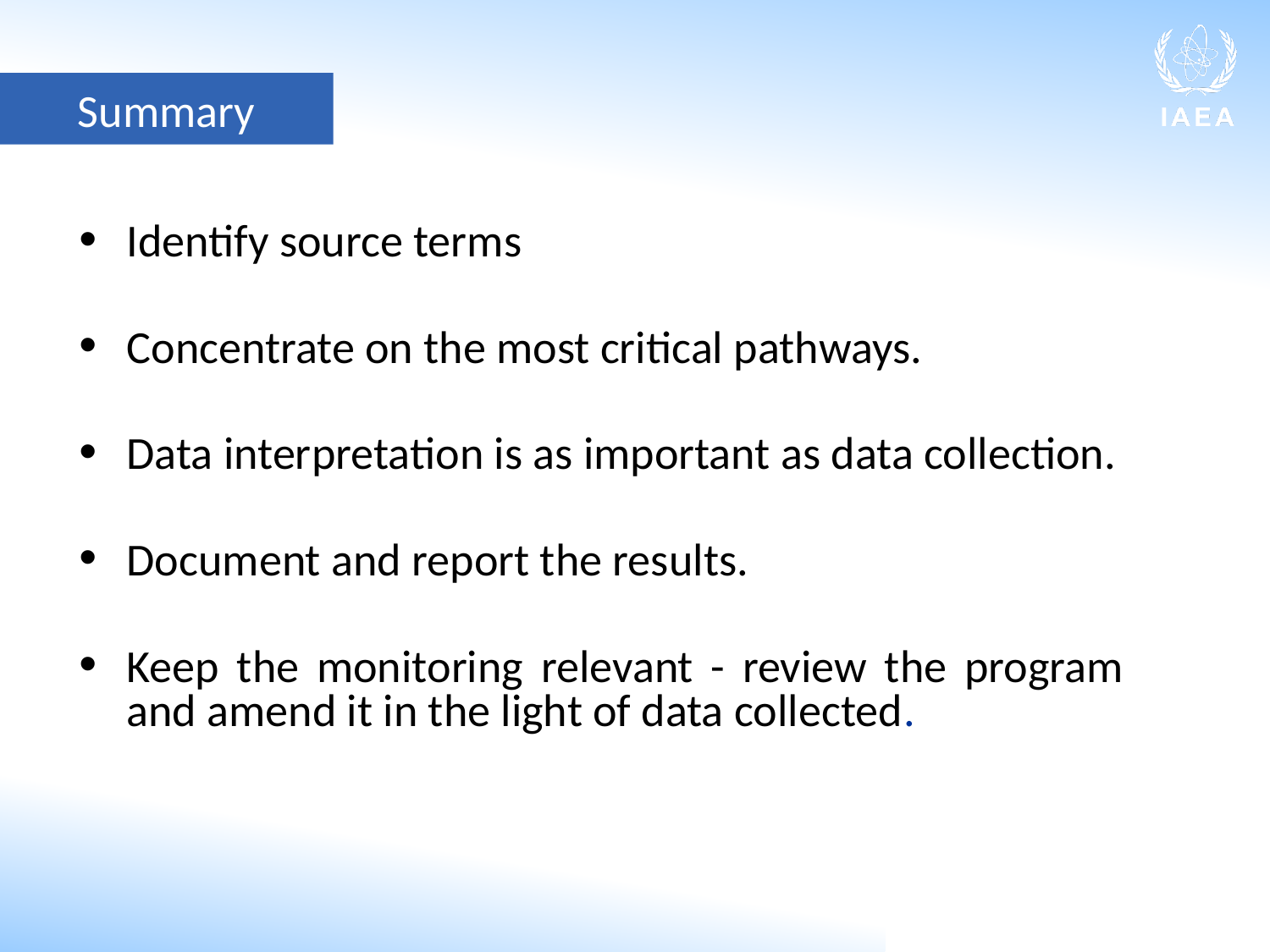

Summary
Identify source terms

Concentrate on the most critical pathways.

Data interpretation is as important as data collection.

Document and report the results.

Keep the monitoring relevant - review the program and amend it in the light of data collected.